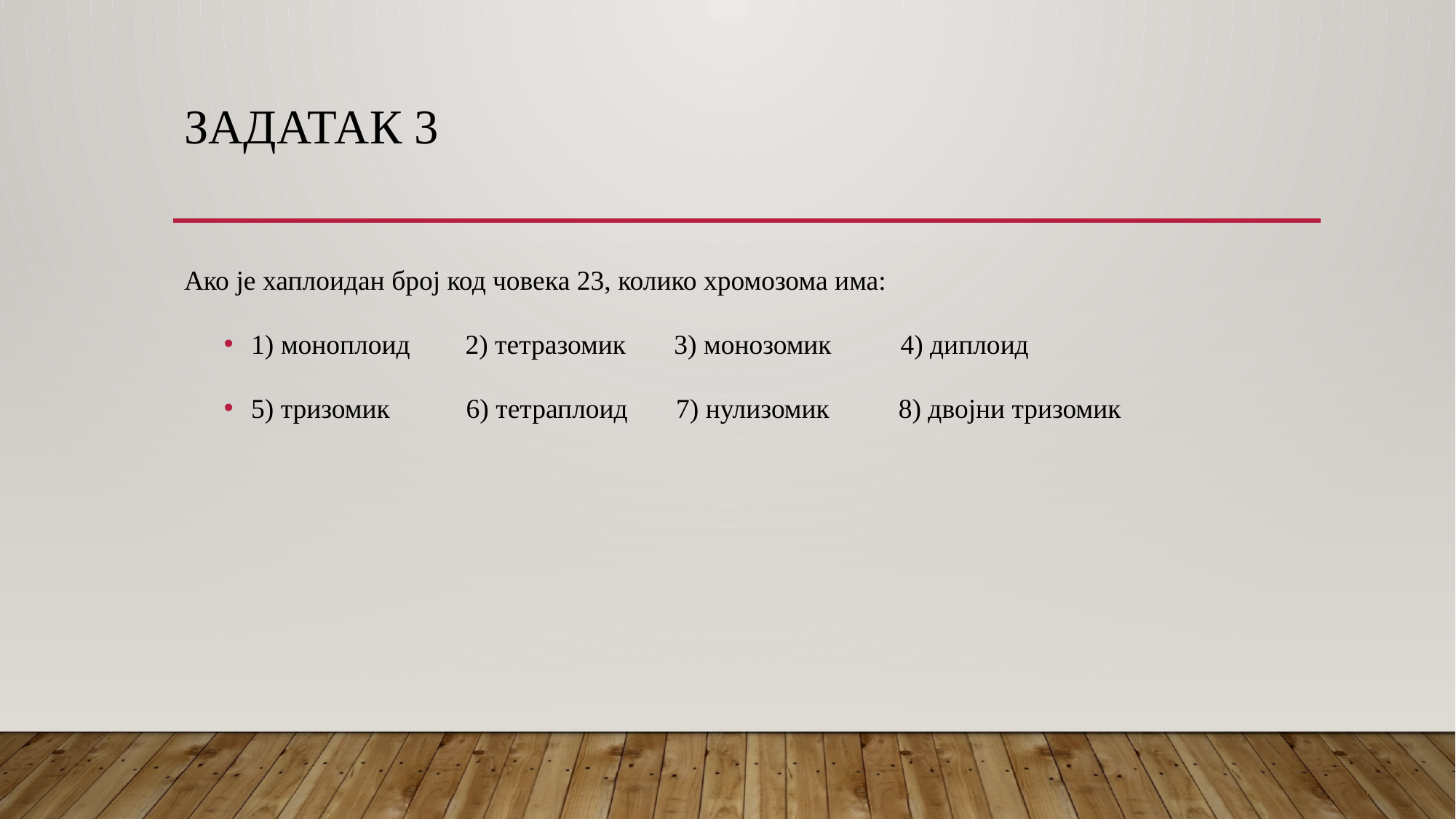

# Задатак 3
Ако је хаплоидан број код човека 23, колико хромозома има:
1) моноплоид        2) тетразомик       3) монозомик          4) диплоид
5) тризомик           6) тетраплоид       7) нулизомик          8) двојни тризомик